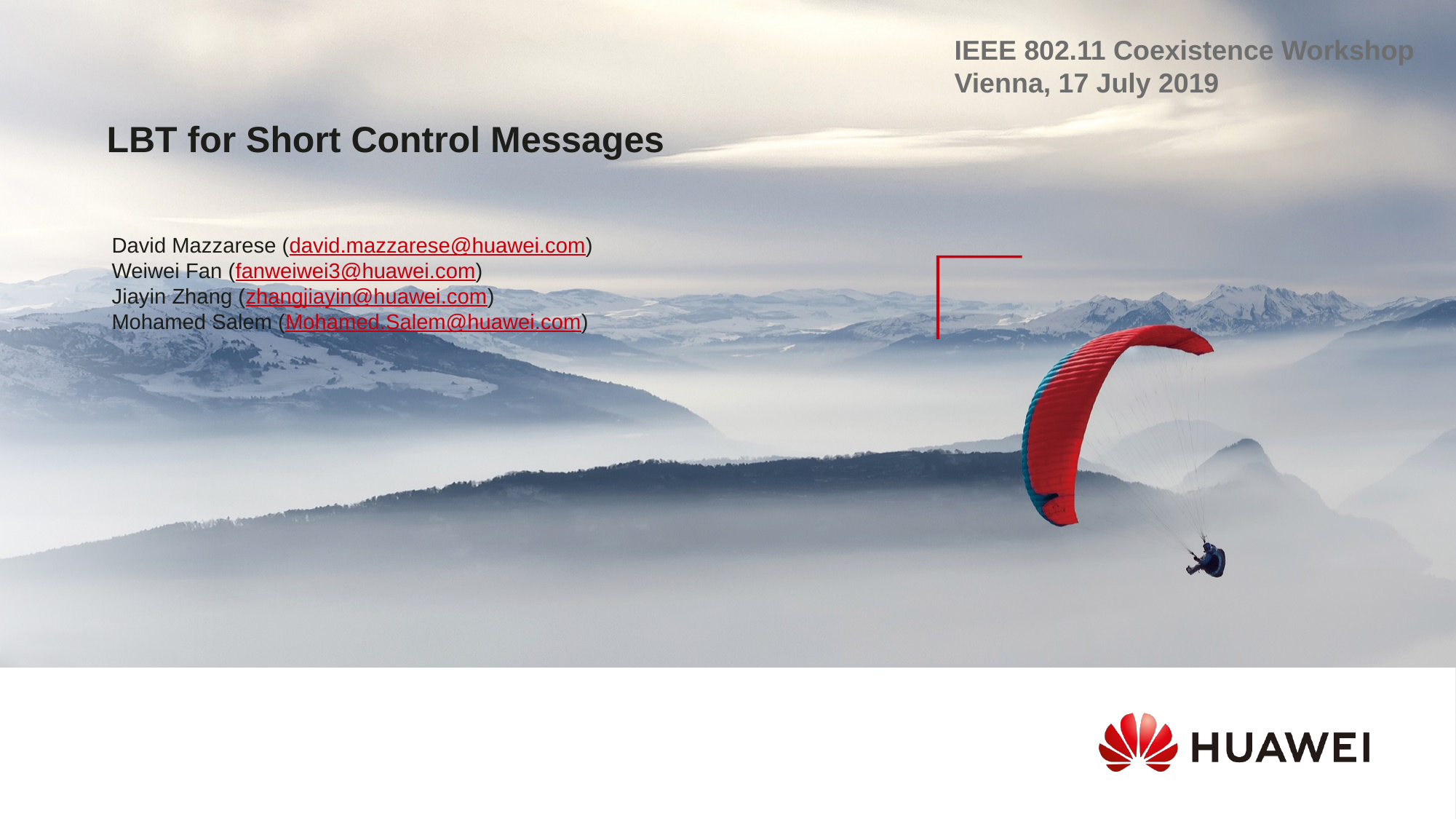

IEEE 802.11 Coexistence Workshop
Vienna, 17 July 2019
LBT for Short Control Messages
David Mazzarese (david.mazzarese@huawei.com)
Weiwei Fan (fanweiwei3@huawei.com)
Jiayin Zhang (zhangjiayin@huawei.com)
Mohamed Salem (Mohamed.Salem@huawei.com)